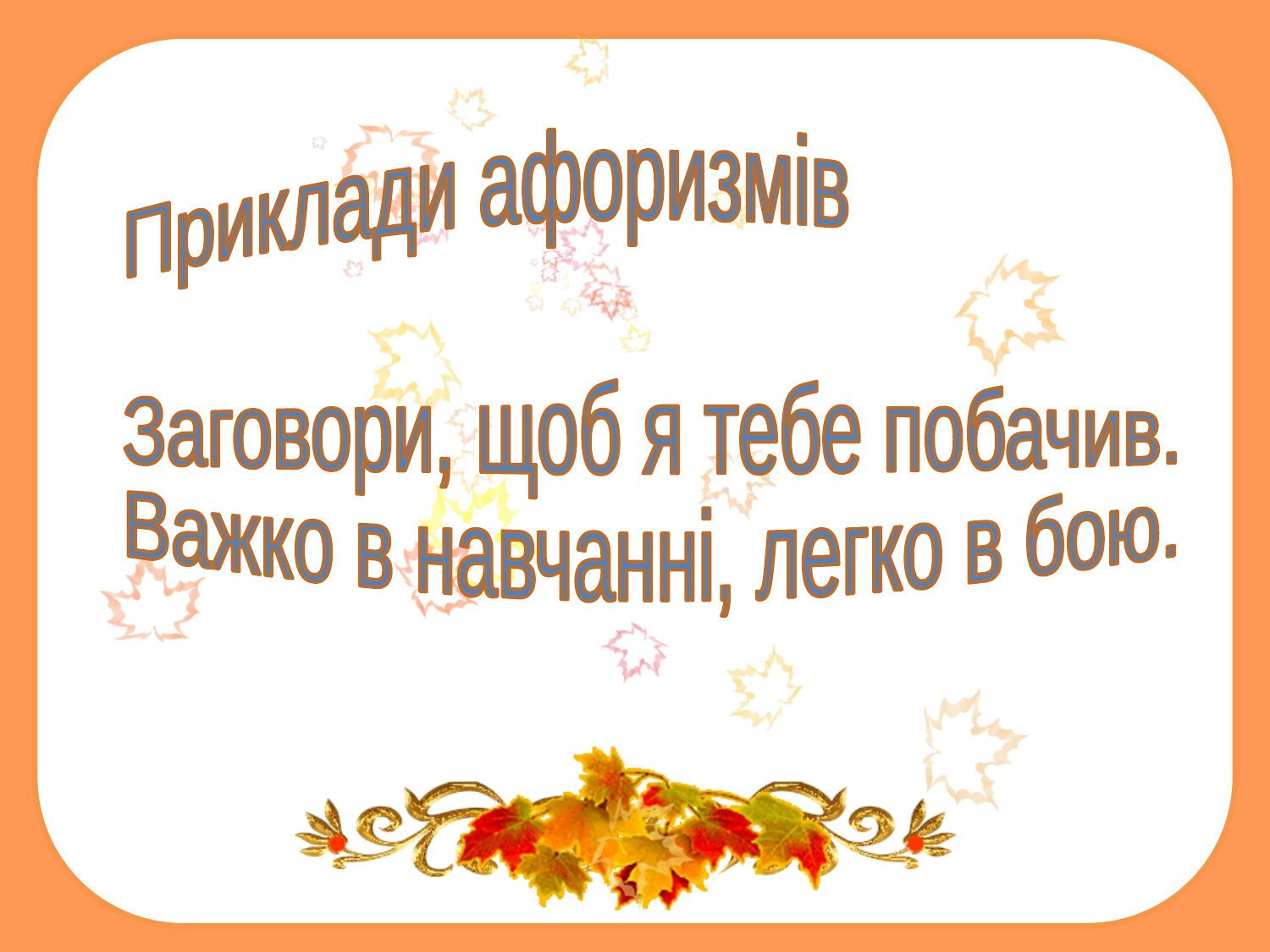

Приклади афоризмів

Заговори, щоб я тебе побачив.
Важко в навчанні, легко в бою.